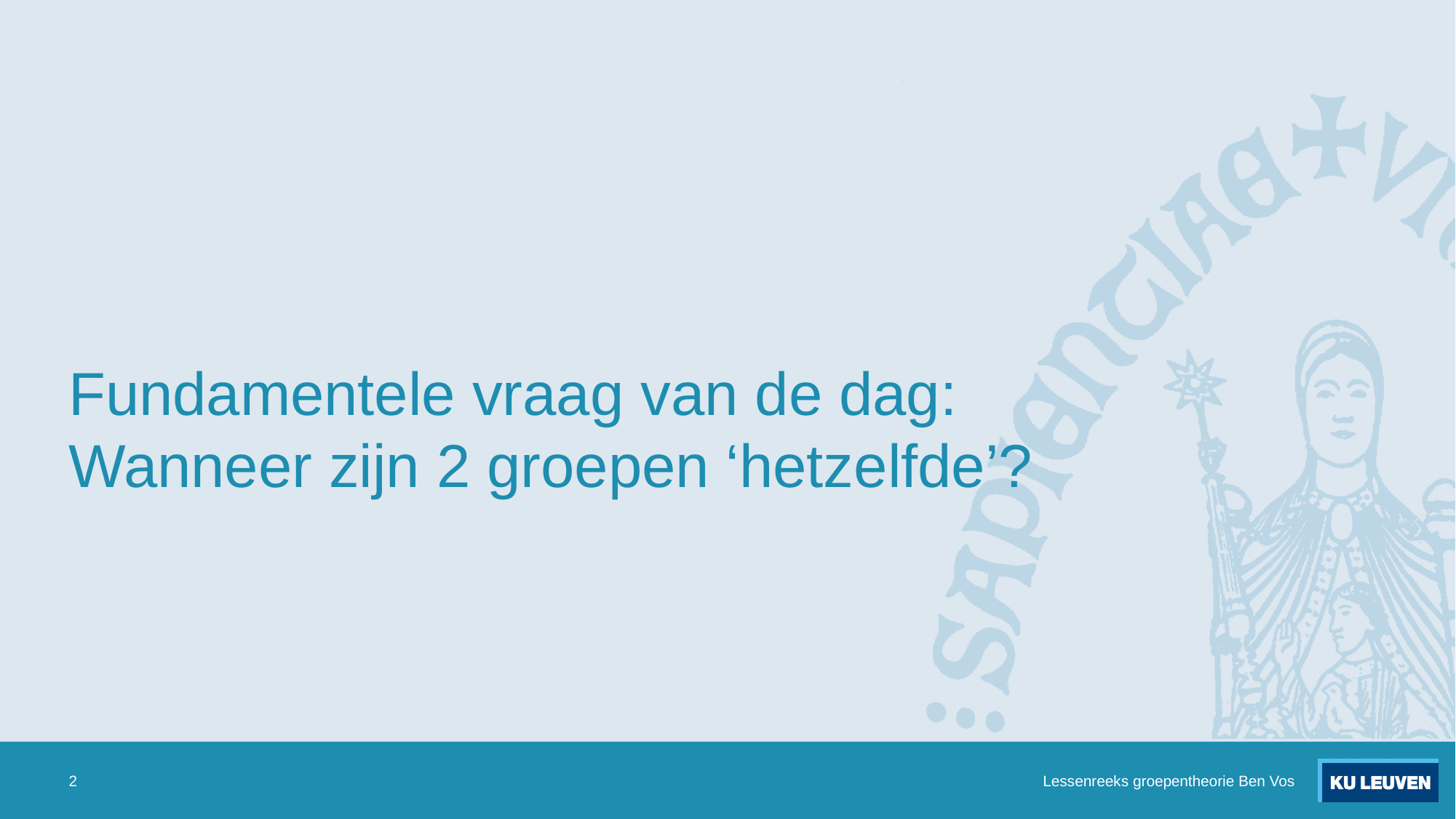

# Fundamentele vraag van de dag: Wanneer zijn 2 groepen ‘hetzelfde’?

2
Lessenreeks groepentheorie Ben Vos